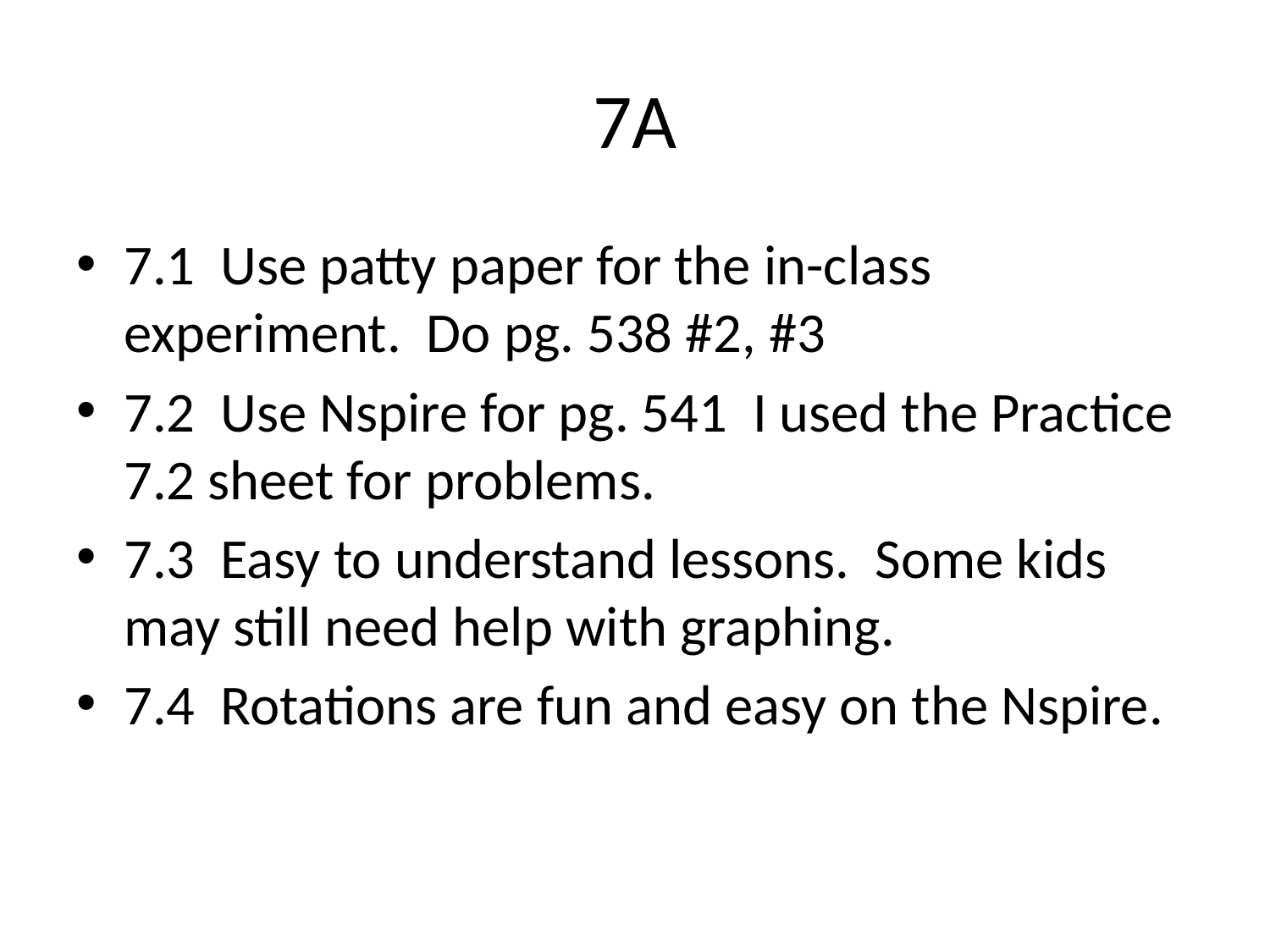

# 7A
7.1  Use patty paper for the in-class experiment.  Do pg. 538 #2, #3
7.2  Use Nspire for pg. 541  I used the Practice 7.2 sheet for problems.
7.3  Easy to understand lessons.  Some kids may still need help with graphing.
7.4  Rotations are fun and easy on the Nspire.